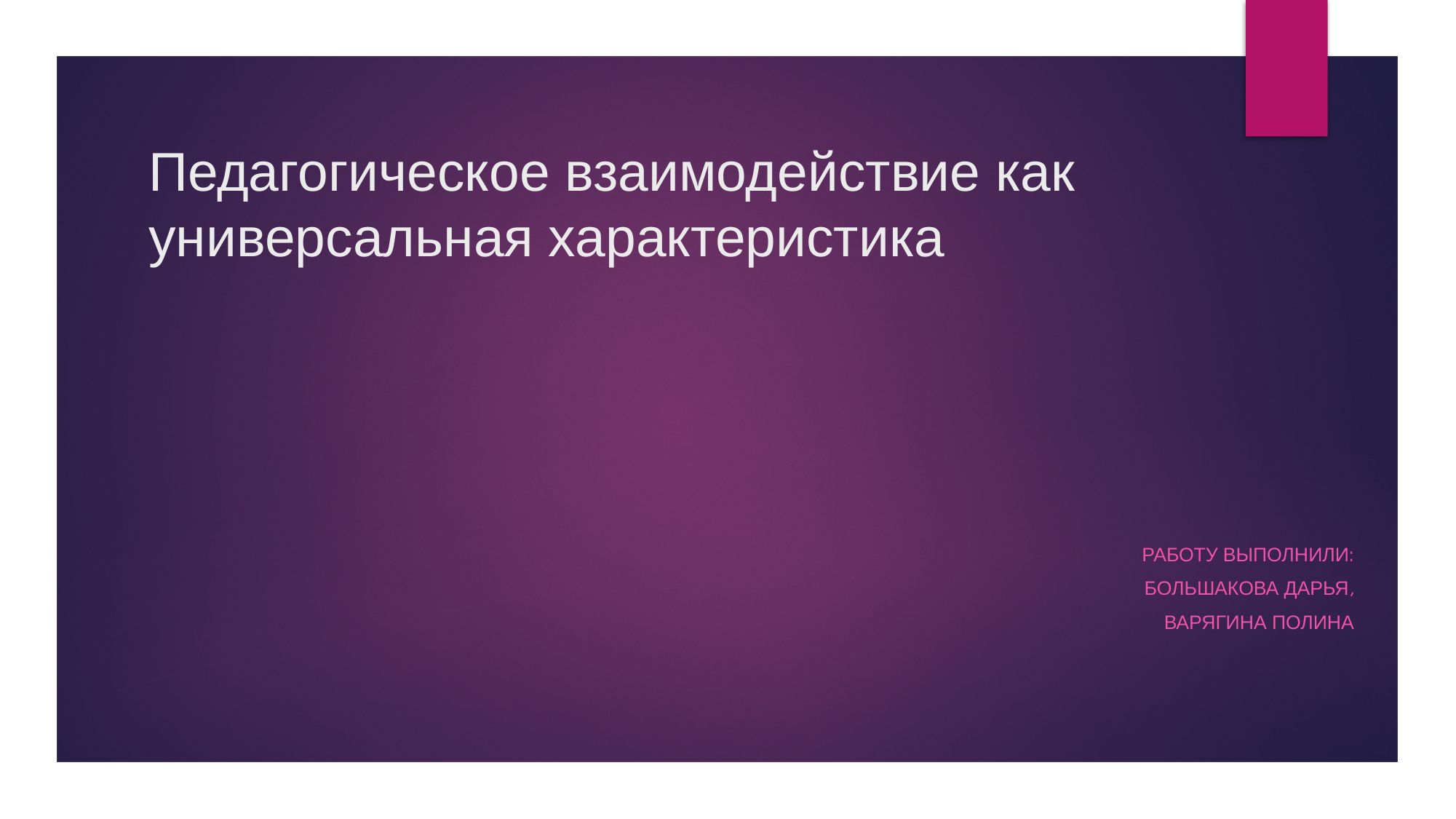

# Педагогическое взаимодействие как универсальная характеристика
Работу выполнили:
 Большакова Дарья,
Варягина Полина